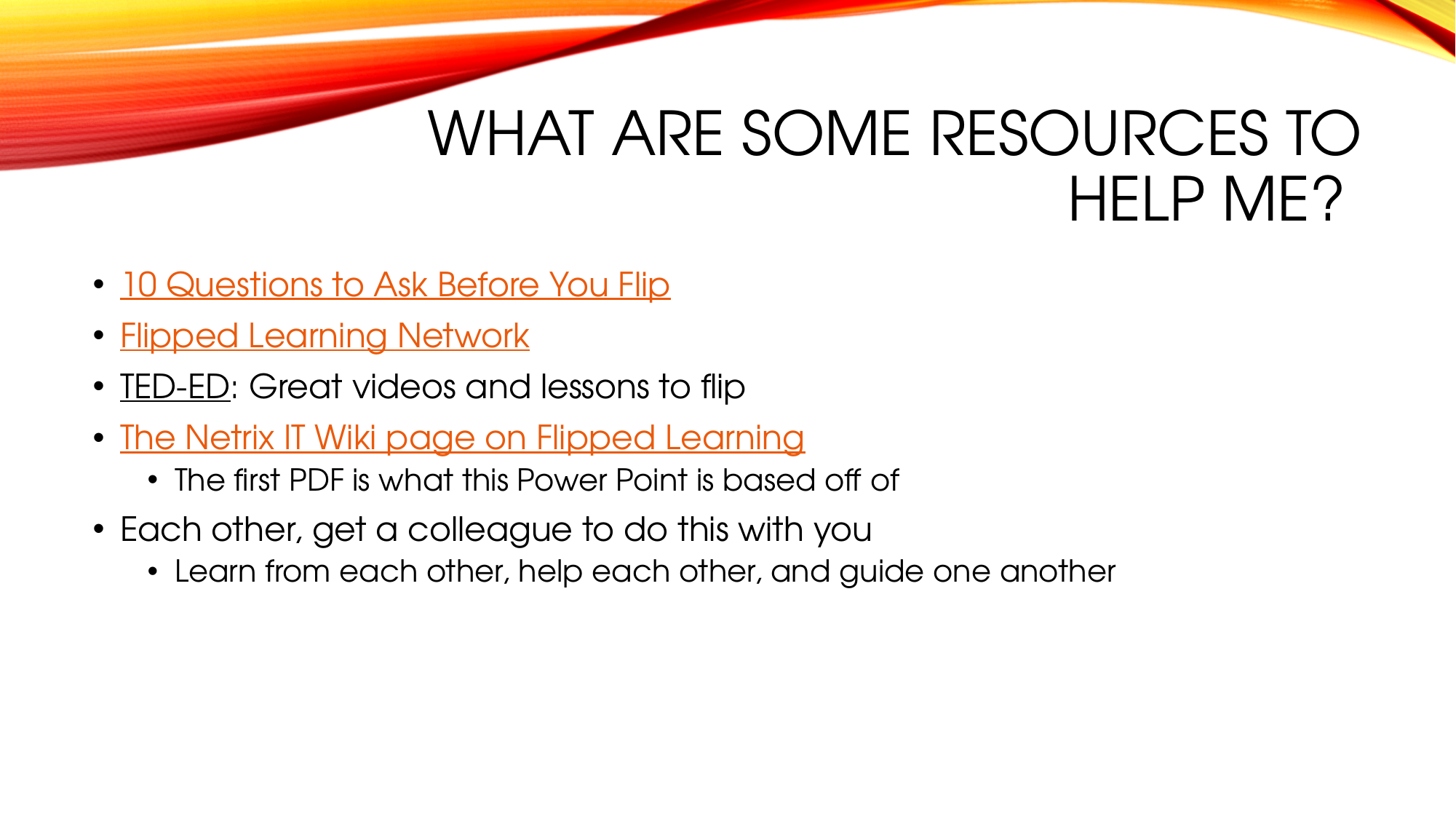

# What are some resources to help me?
10 Questions to Ask Before You Flip
Flipped Learning Network
TED-ED: Great videos and lessons to flip
The Netrix IT Wiki page on Flipped Learning
The first PDF is what this Power Point is based off of
Each other, get a colleague to do this with you
Learn from each other, help each other, and guide one another